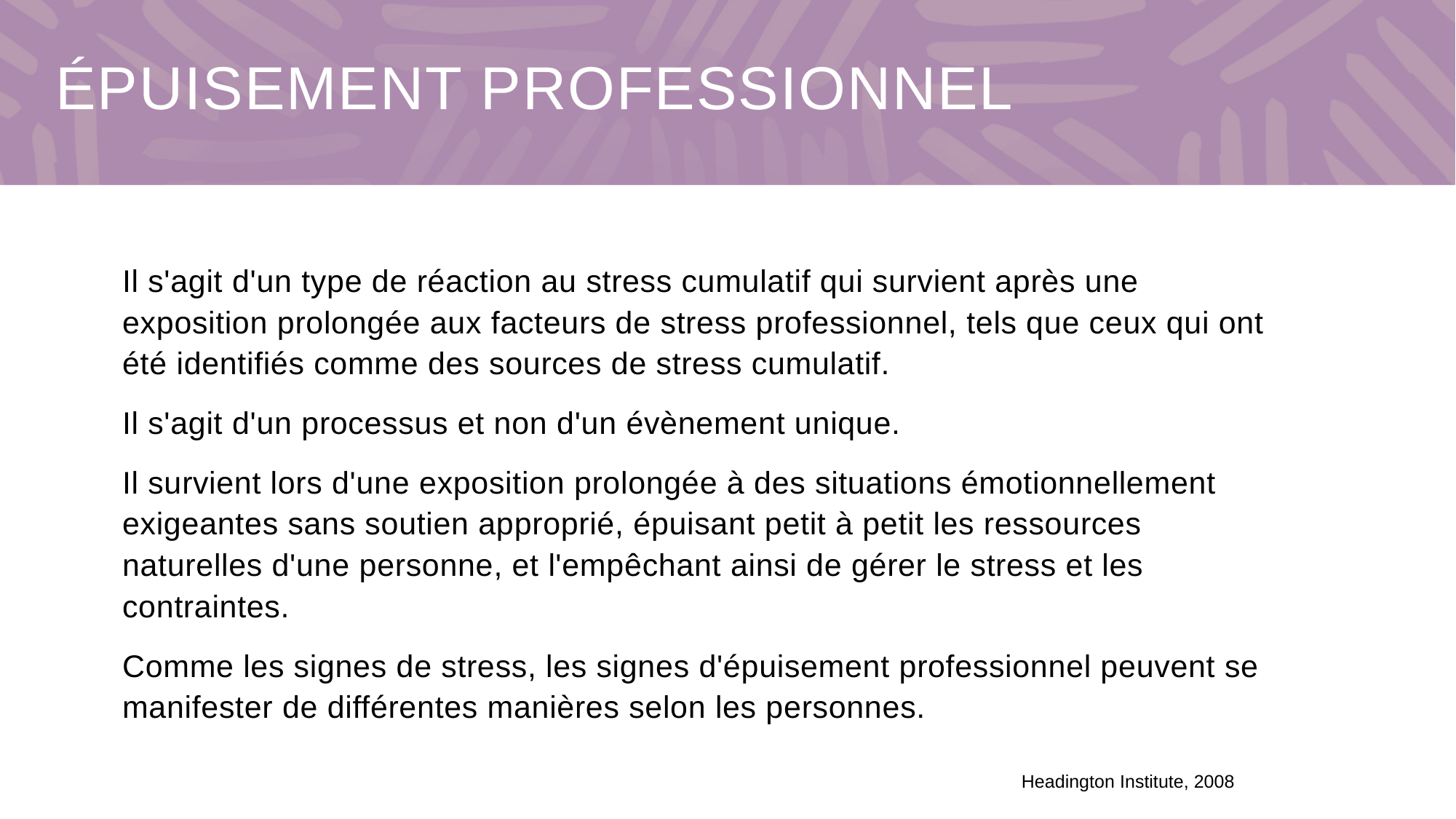

# Épuisement professionnel
Il s'agit d'un type de réaction au stress cumulatif qui survient après une exposition prolongée aux facteurs de stress professionnel, tels que ceux qui ont été identifiés comme des sources de stress cumulatif.
Il s'agit d'un processus et non d'un évènement unique.
Il survient lors d'une exposition prolongée à des situations émotionnellement exigeantes sans soutien approprié, épuisant petit à petit les ressources naturelles d'une personne, et l'empêchant ainsi de gérer le stress et les contraintes.
Comme les signes de stress, les signes d'épuisement professionnel peuvent se manifester de différentes manières selon les personnes.

Headington Institute, 2008